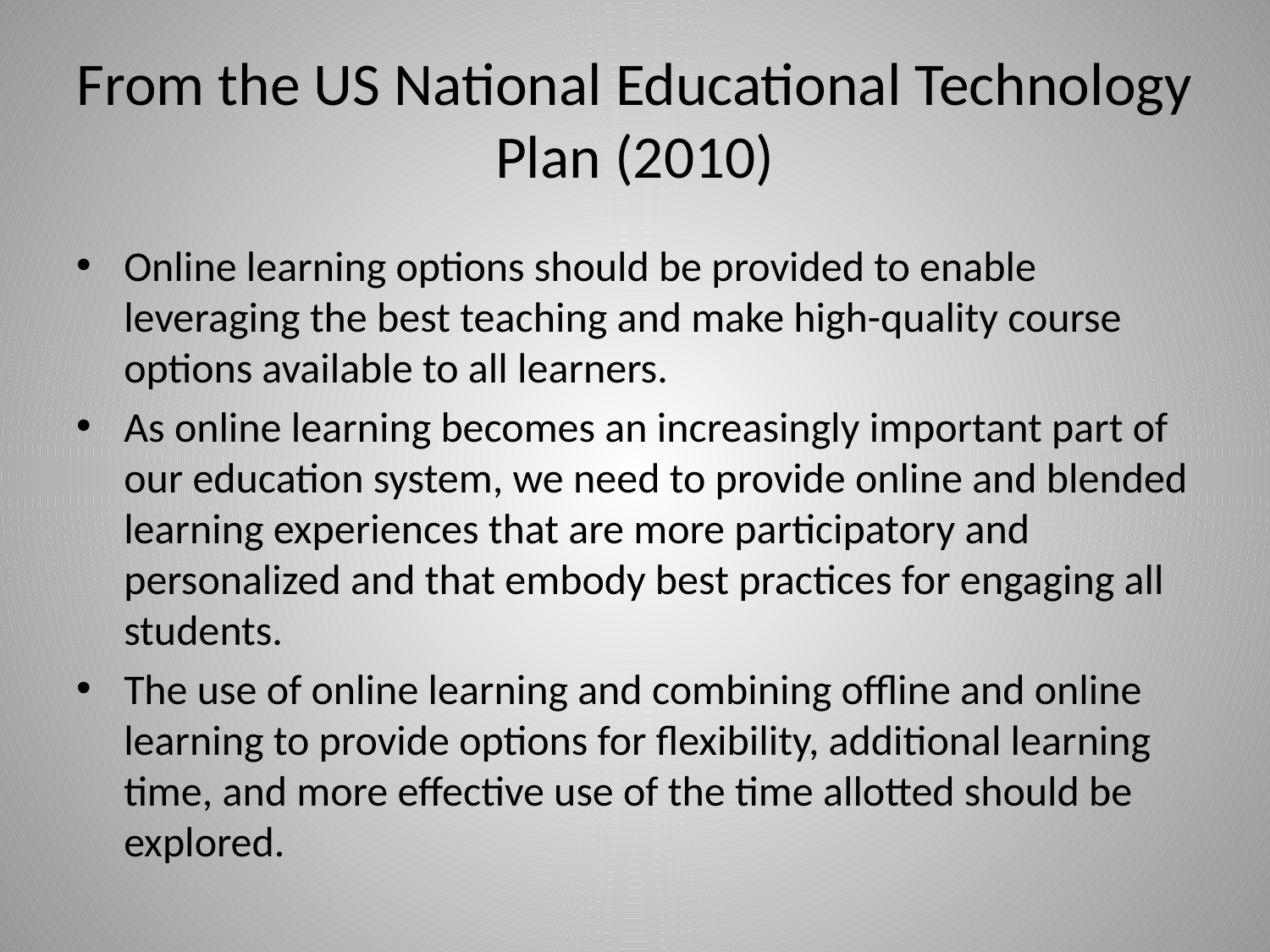

# From the US National Educational Technology Plan (2010)

Online learning options should be provided to enable leveraging the best teaching and make high-quality course options available to all learners.
As online learning becomes an increasingly important part of our education system, we need to provide online and blended learning experiences that are more participatory and personalized and that embody best practices for engaging all students.
The use of online learning and combining offline and online learning to provide options for flexibility, additional learning time, and more effective use of the time allotted should be explored.